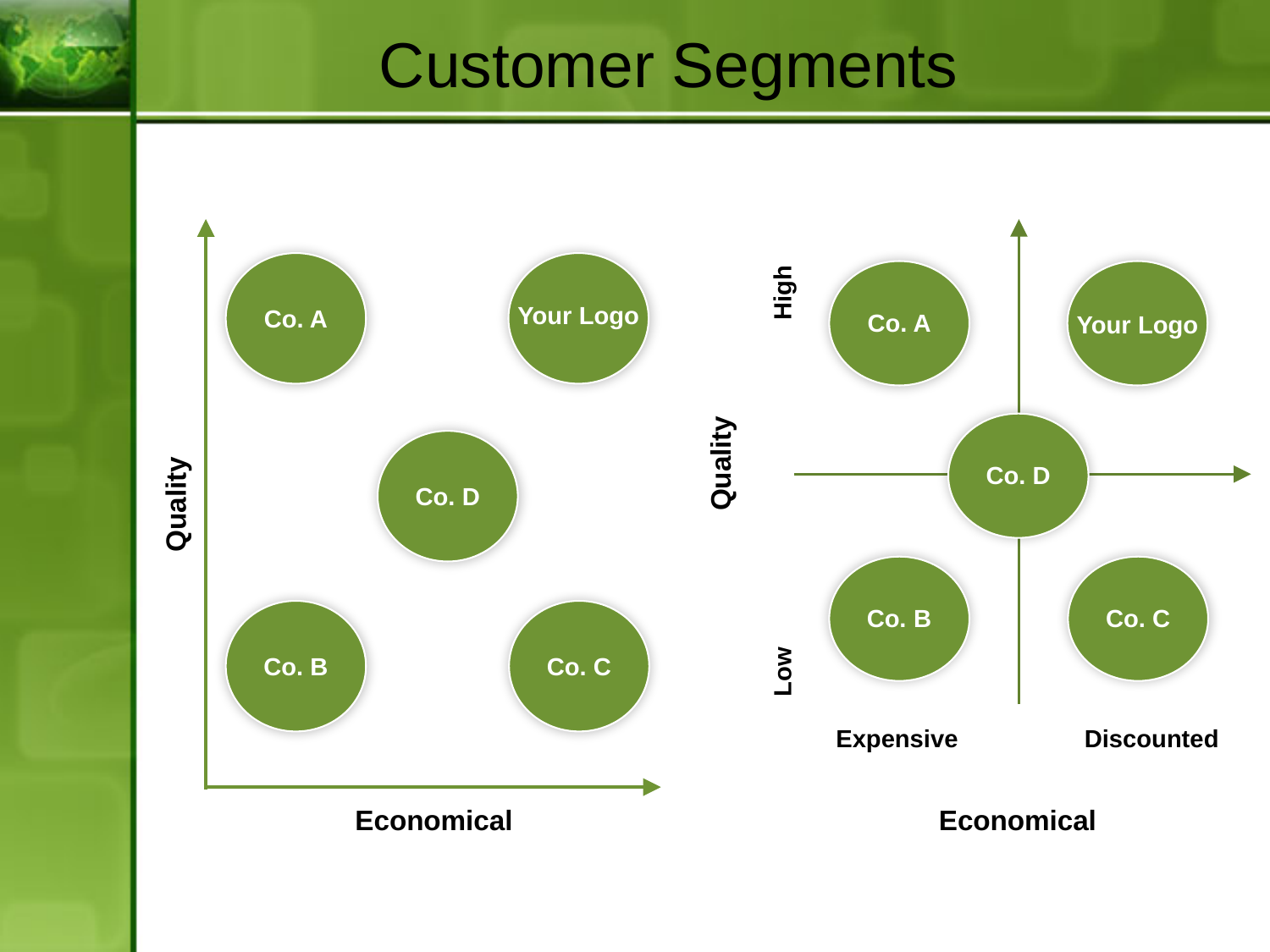

Customer Segments

High
Your Logo
Co. A
Co. D
Co. B
Co. C
Co. A
Your Logo
Quality
Quality
Co. D
Co. B
Co. C
Low
Expensive
Discounted
Economical
Economical